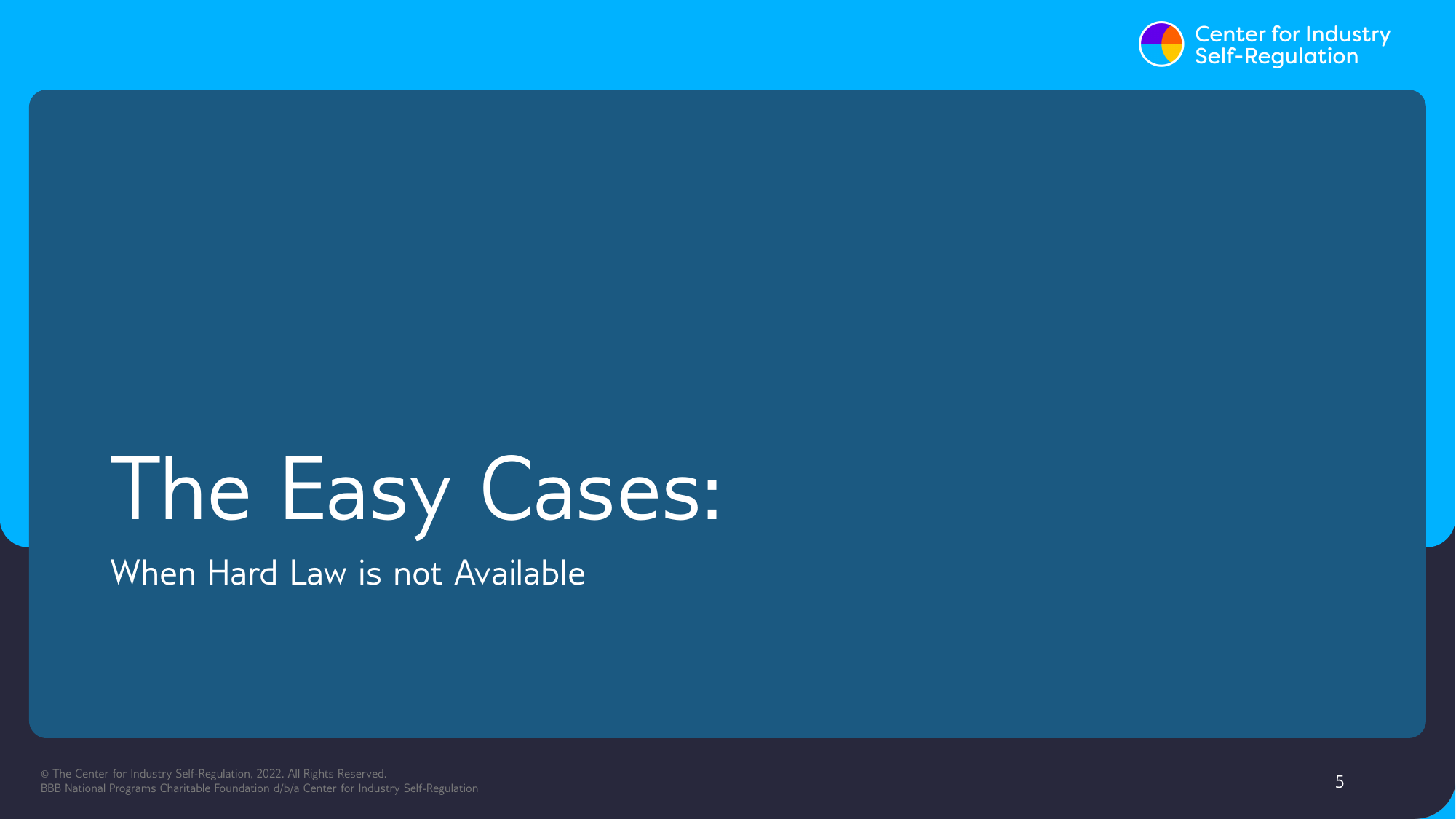

# The Easy Cases:
When Hard Law is not Available
5